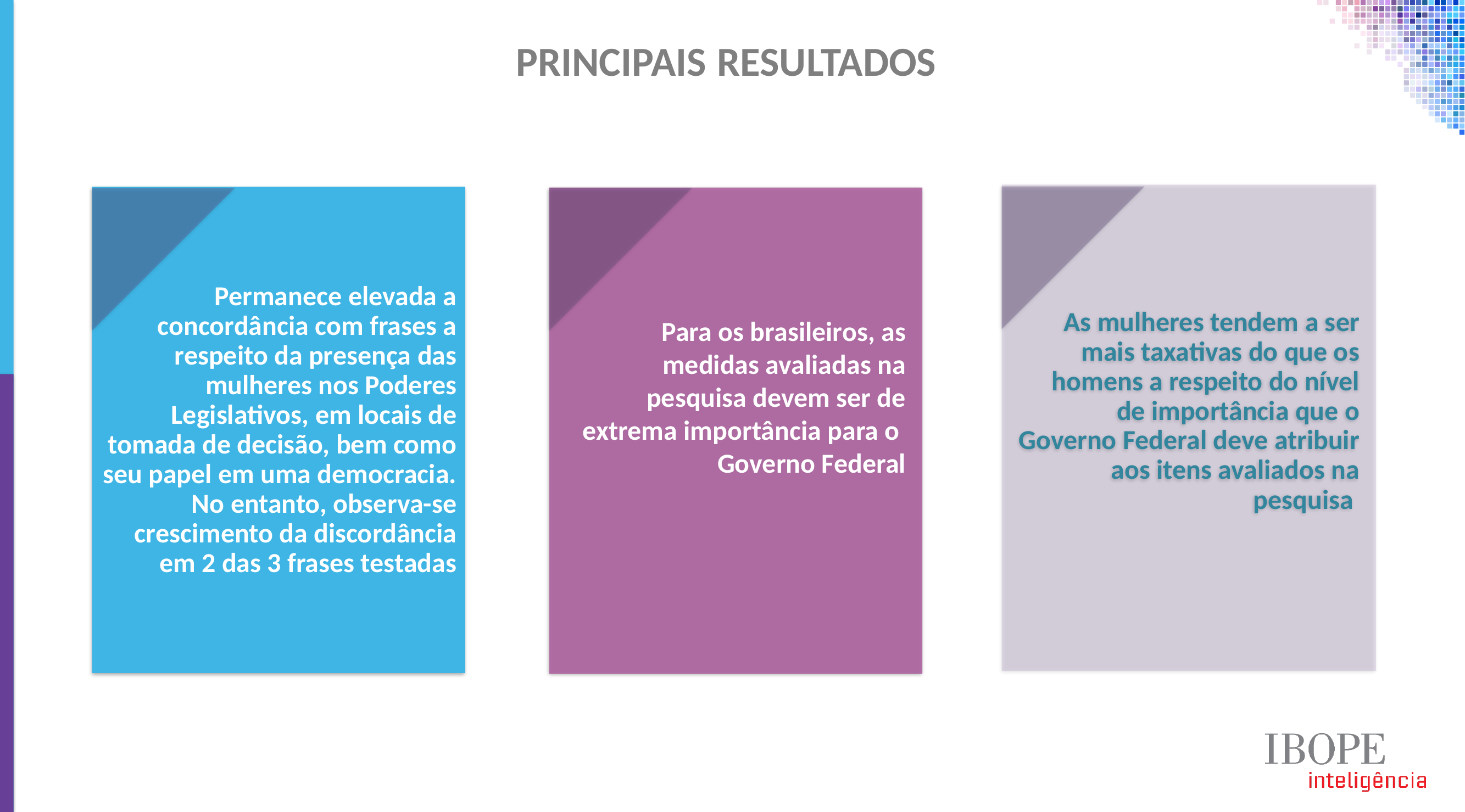

PRINCIPAIS RESULTADOS

As mulheres tendem a ser mais taxativas do que os homens a respeito do nível de importância que o Governo Federal deve atribuir aos itens avaliados na pesquisa

Permanece elevada a concordância com frases a respeito da presença das mulheres nos Poderes Legislativos, em locais de tomada de decisão, bem como seu papel em uma democracia. No entanto, observa-se crescimento da discordância em 2 das 3 frases testadas

Para os brasileiros, as medidas avaliadas na pesquisa devem ser de extrema importância para o  Governo Federal